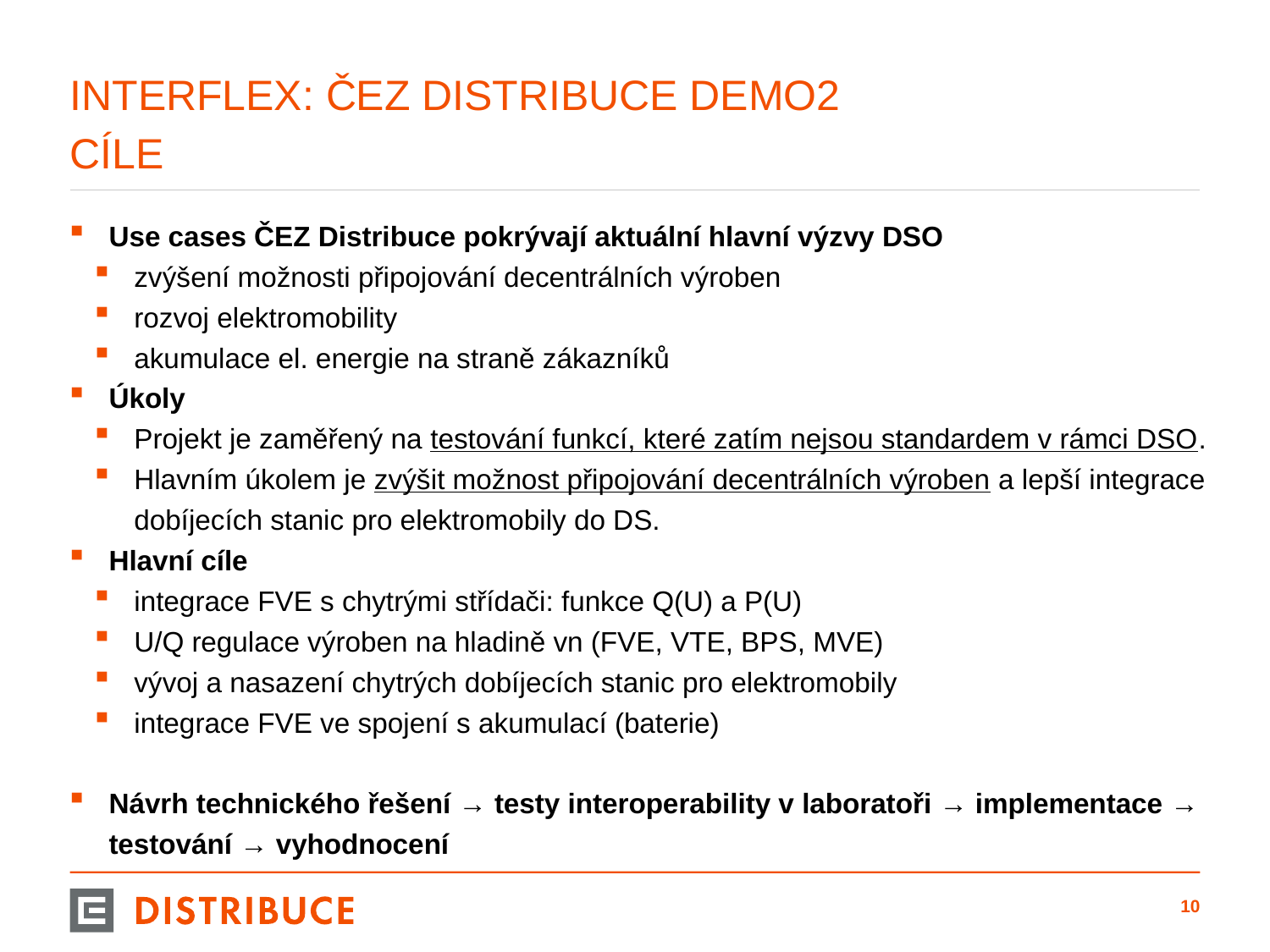

# Interflex: ČEZ Distribuce DEMO2 Cíle
Use cases ČEZ Distribuce pokrývají aktuální hlavní výzvy DSO
zvýšení možnosti připojování decentrálních výroben
rozvoj elektromobility
akumulace el. energie na straně zákazníků
Úkoly
Projekt je zaměřený na testování funkcí, které zatím nejsou standardem v rámci DSO.
Hlavním úkolem je zvýšit možnost připojování decentrálních výroben a lepší integrace dobíjecích stanic pro elektromobily do DS.
Hlavní cíle
integrace FVE s chytrými střídači: funkce Q(U) a P(U)
U/Q regulace výroben na hladině vn (FVE, VTE, BPS, MVE)
vývoj a nasazení chytrých dobíjecích stanic pro elektromobily
integrace FVE ve spojení s akumulací (baterie)

Návrh technického řešení → testy interoperability v laboratoři → implementace → testování → vyhodnocení

10